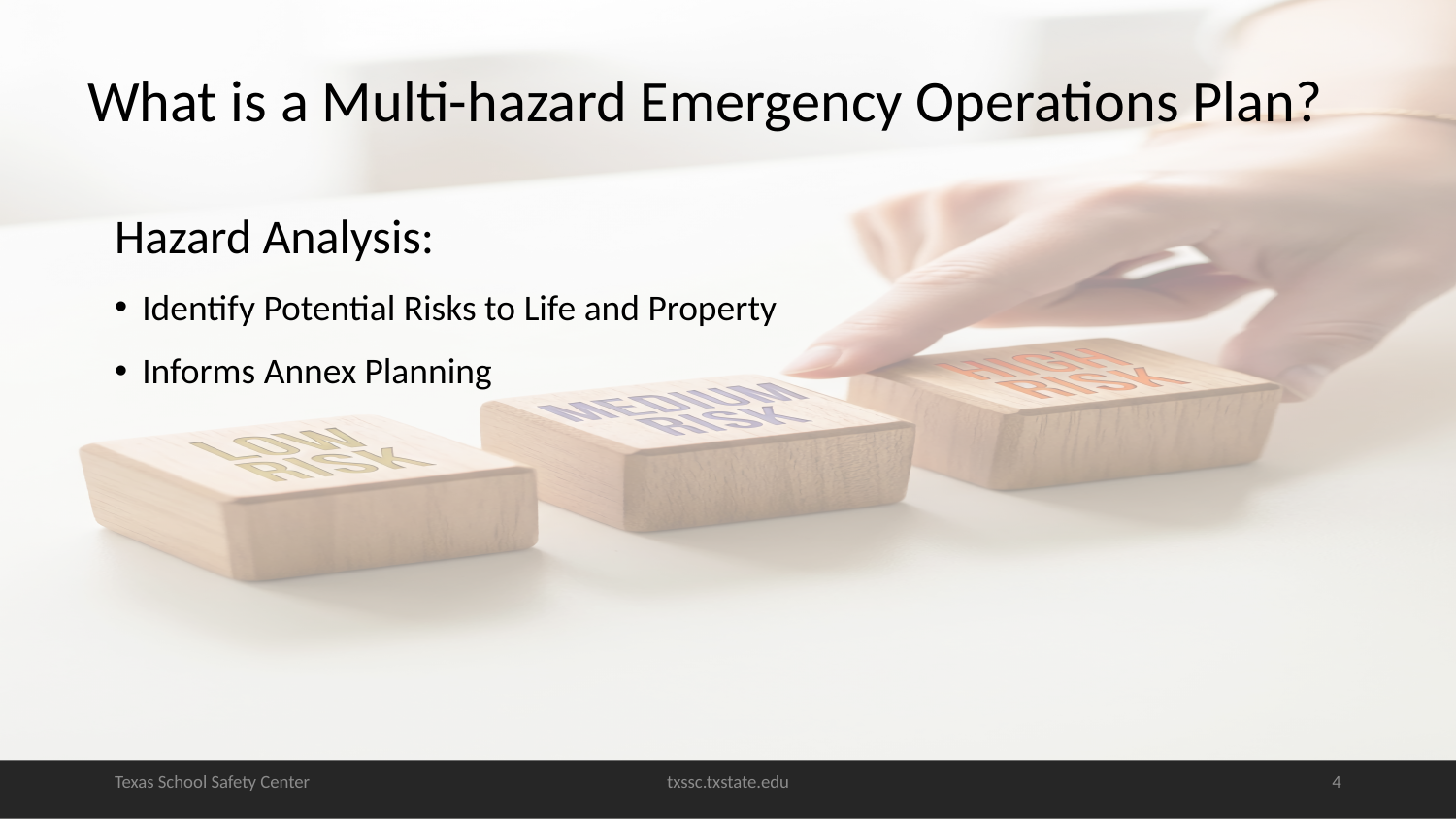

# What is a Multi-hazard Emergency Operations Plan?
Hazard Analysis:
Identify Potential Risks to Life and Property
Informs Annex Planning
Texas School Safety Center
txssc.txstate.edu
4